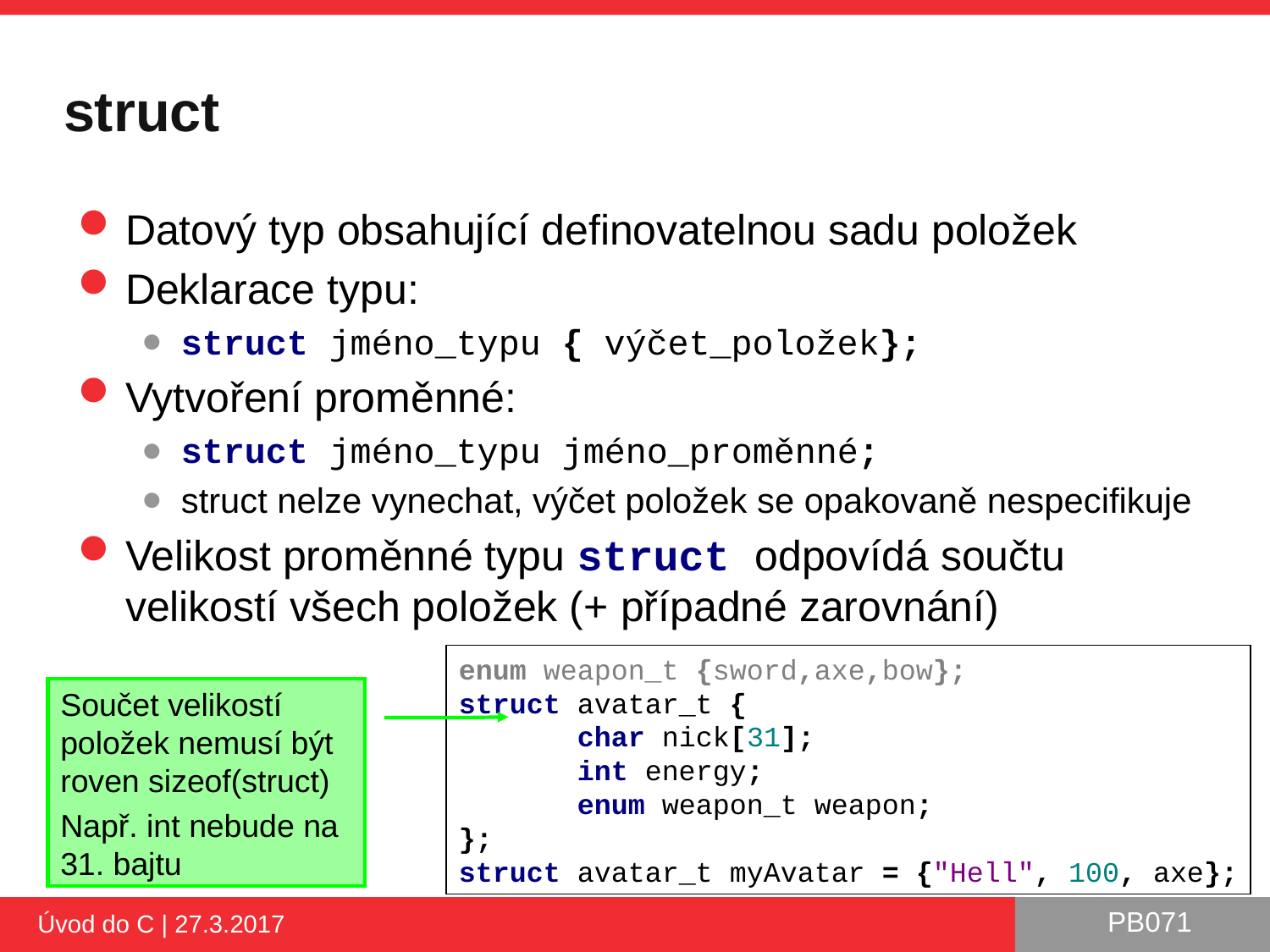

# struct
Datový typ obsahující definovatelnou sadu položek
Deklarace typu:
struct jméno_typu { výčet_položek};
Vytvoření proměnné:
struct jméno_typu jméno_proměnné;
struct nelze vynechat, výčet položek se opakovaně nespecifikuje
Velikost proměnné typu struct odpovídá součtu velikostí všech položek (+ případné zarovnání)
enum weapon_t {sword,axe,bow};
struct avatar_t {
       char nick[31];
       int energy;
       enum weapon_t weapon;
};
struct avatar_t myAvatar = {"Hell", 100, axe};
Součet velikostí položek nemusí být roven sizeof(struct)
Např. int nebude na 31. bajtu

Úvod do C | 27.3.2017